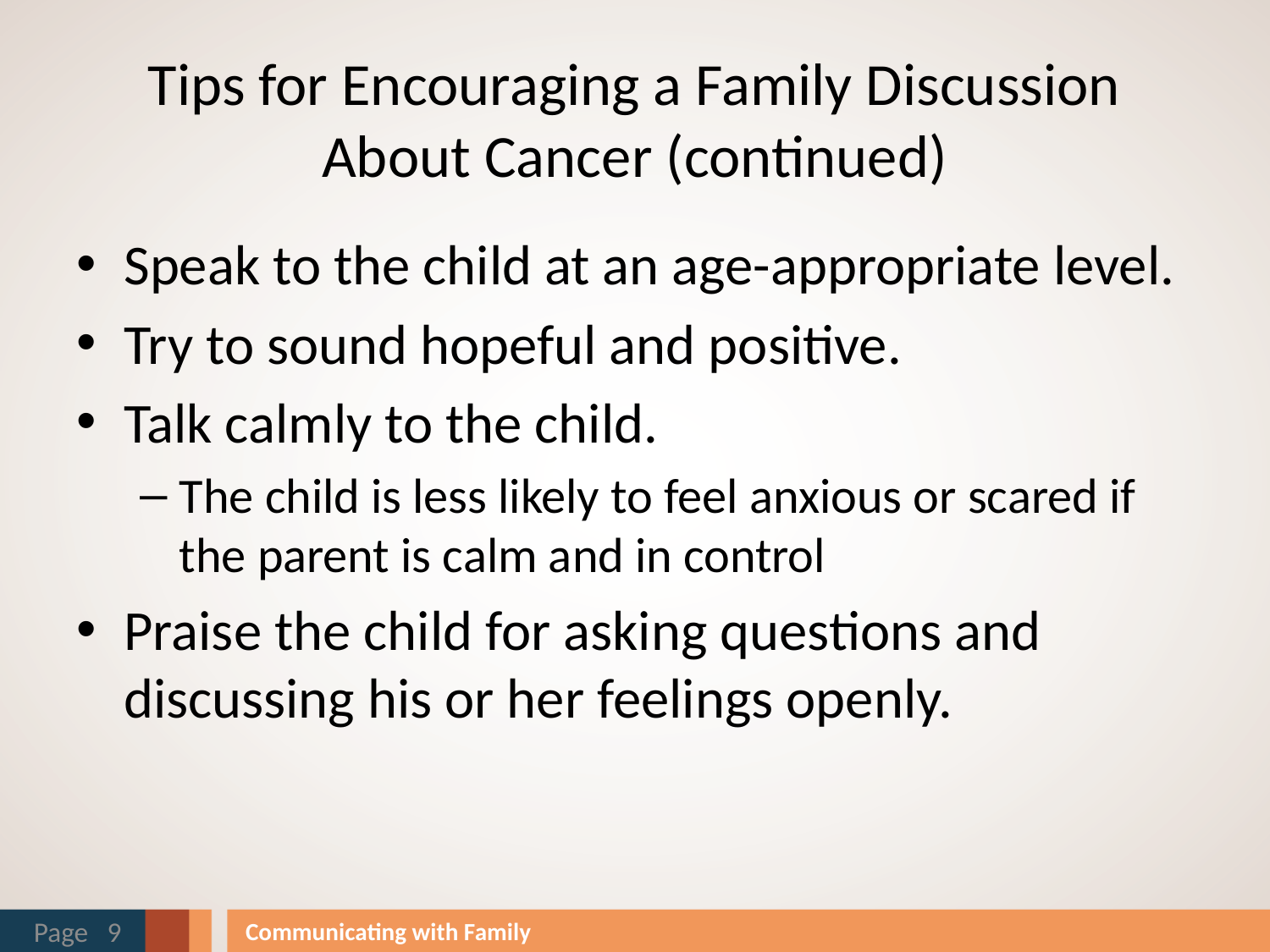

# Tips for Encouraging a Family Discussion About Cancer (continued)
Speak to the child at an age-appropriate level.
Try to sound hopeful and positive.
Talk calmly to the child.
The child is less likely to feel anxious or scared if the parent is calm and in control
Praise the child for asking questions and discussing his or her feelings openly.
Page   9
Communicating with Family